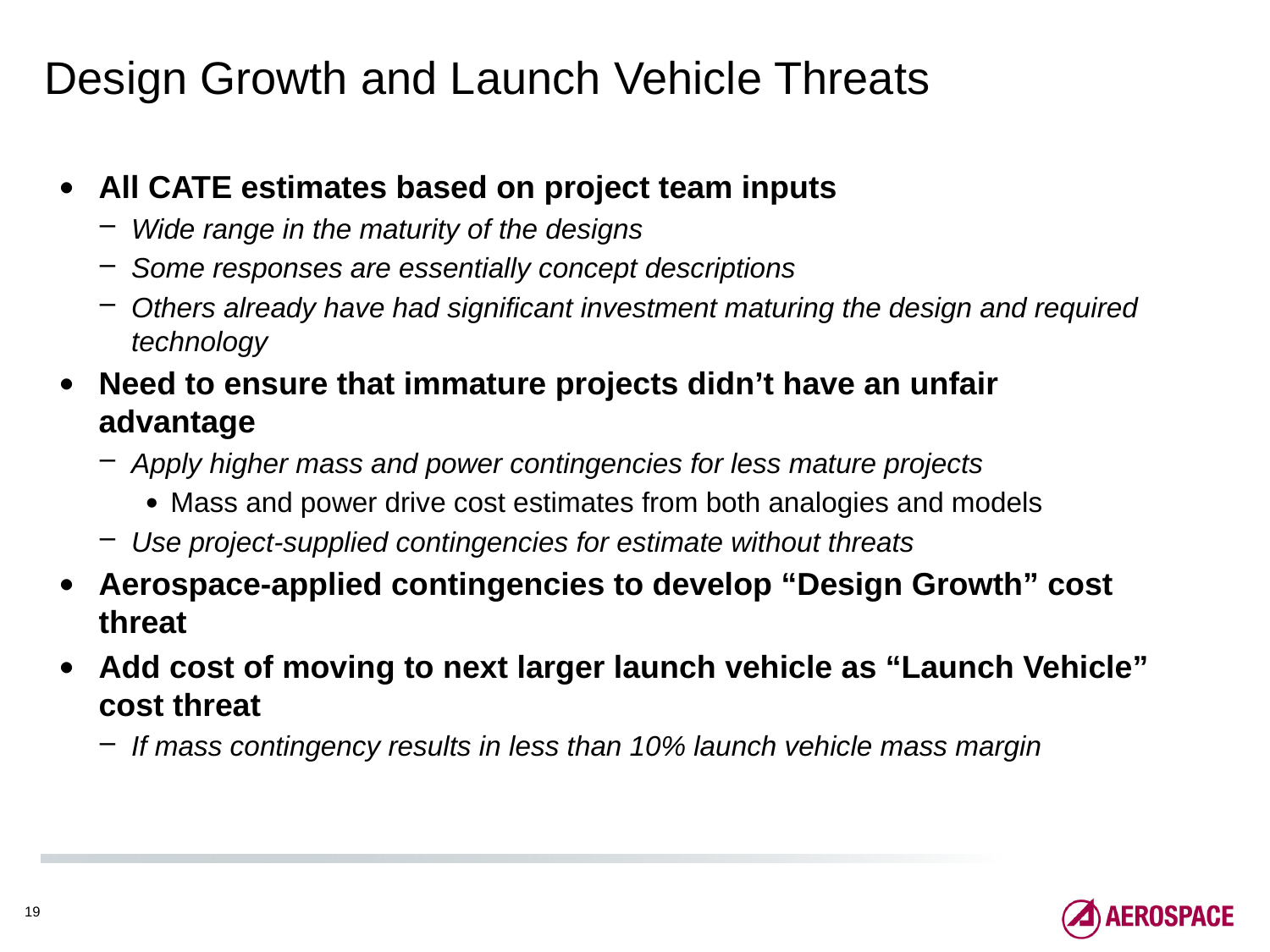

# Design Growth and Launch Vehicle Threats
All CATE estimates based on project team inputs
Wide range in the maturity of the designs
Some responses are essentially concept descriptions
Others already have had significant investment maturing the design and required technology
Need to ensure that immature projects didn’t have an unfair advantage
Apply higher mass and power contingencies for less mature projects
Mass and power drive cost estimates from both analogies and models
Use project-supplied contingencies for estimate without threats
Aerospace-applied contingencies to develop “Design Growth” cost threat
Add cost of moving to next larger launch vehicle as “Launch Vehicle” cost threat
If mass contingency results in less than 10% launch vehicle mass margin